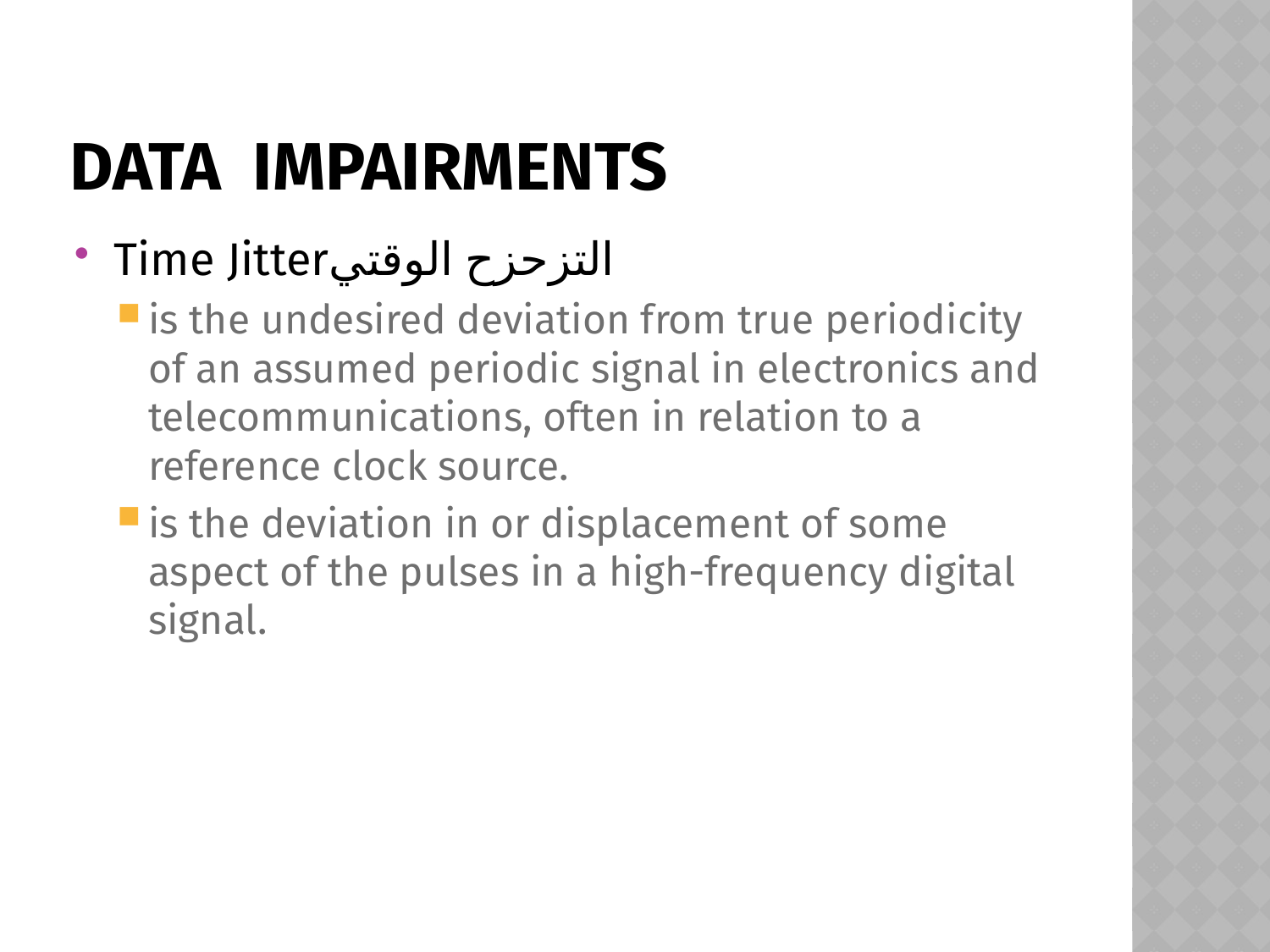

# Data  impairments
Time Jitterالتزحزح الوقتي
is the undesired deviation from true periodicity of an assumed periodic signal in electronics and telecommunications, often in relation to a reference clock source.
is the deviation in or displacement of some aspect of the pulses in a high-frequency digital signal.